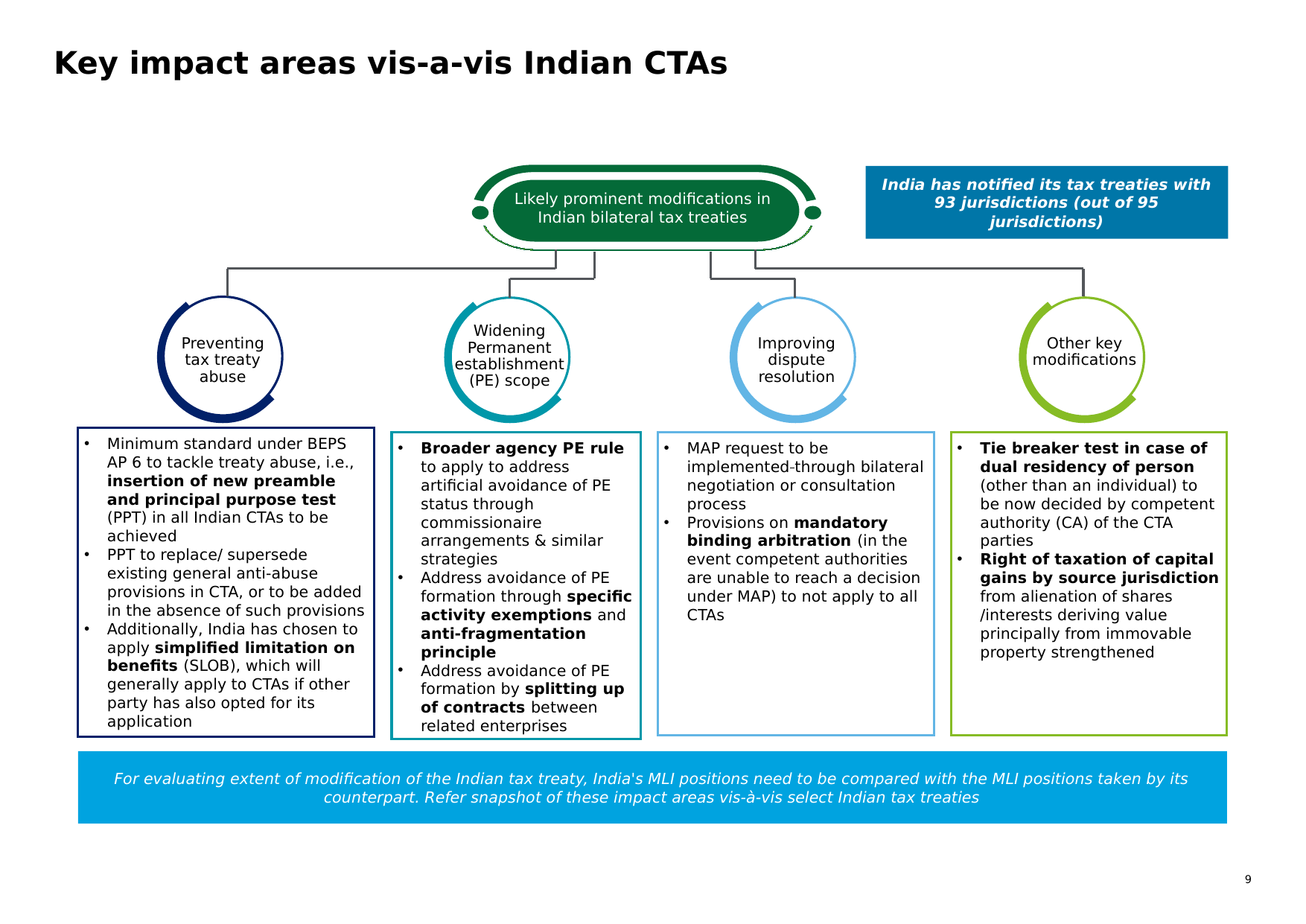

# Key impact areas vis-a-vis Indian CTAs

India has notified its tax treaties with 93 jurisdictions (out of 95 jurisdictions)

Likely prominent modifications in Indian bilateral tax treaties

Widening Permanent establishment (PE) scope
Other key modifications
Preventing tax treaty abuse
Improving dispute resolution
Minimum standard under BEPS AP 6 to tackle treaty abuse, i.e., insertion of new preamble and principal purpose test (PPT) in all Indian CTAs to be achieved
PPT to replace/ supersede existing general anti-abuse provisions in CTA, or to be added in the absence of such provisions
Additionally, India has chosen to apply simplified limitation on benefits (SLOB), which will generally apply to CTAs if other party has also opted for its application
MAP request to be implemented through bilateral negotiation or consultation process
Provisions on mandatory binding arbitration (in the event competent authorities are unable to reach a decision under MAP) to not apply to all CTAs
Broader agency PE rule to apply to address artificial avoidance of PE status through commissionaire arrangements & similar strategies
Address avoidance of PE formation through specific activity exemptions and anti-fragmentation principle
Address avoidance of PE formation by splitting up of contracts between related enterprises
Tie breaker test in case of dual residency of person (other than an individual) to be now decided by competent authority (CA) of the CTA parties
Right of taxation of capital gains by source jurisdiction from alienation of shares /interests deriving value principally from immovable property strengthened

For evaluating extent of modification of the Indian tax treaty, India's MLI positions need to be compared with the MLI positions taken by its counterpart. Refer snapshot of these impact areas vis-à-vis select Indian tax treaties